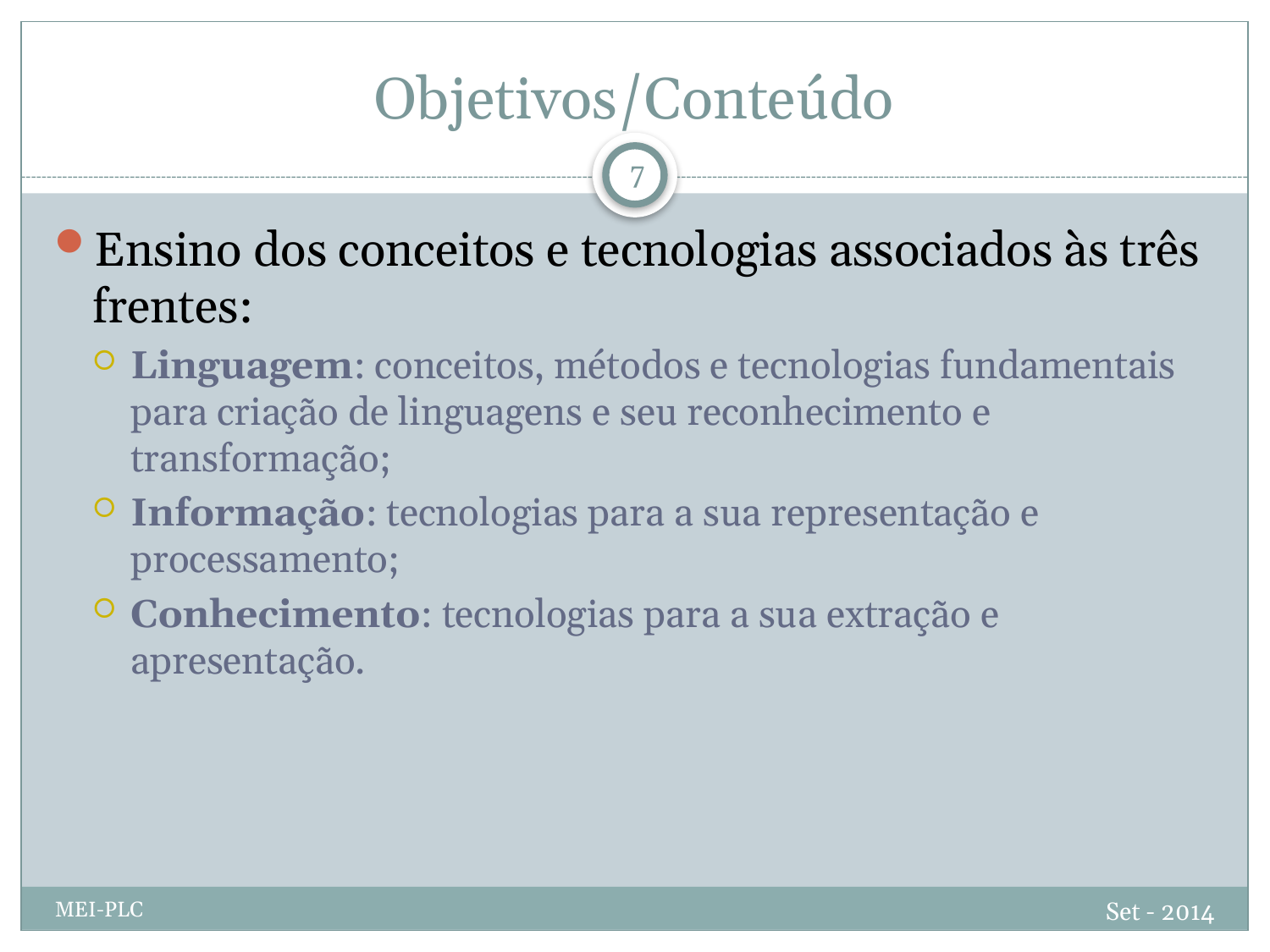

# Objetivos/Conteúdo
7
Ensino dos conceitos e tecnologias associados às três frentes:
Linguagem: conceitos, métodos e tecnologias fundamentais para criação de linguagens e seu reconhecimento e transformação;
Informação: tecnologias para a sua representação e processamento;
Conhecimento: tecnologias para a sua extração e apresentação.

Set - 2014
MEI-PLC